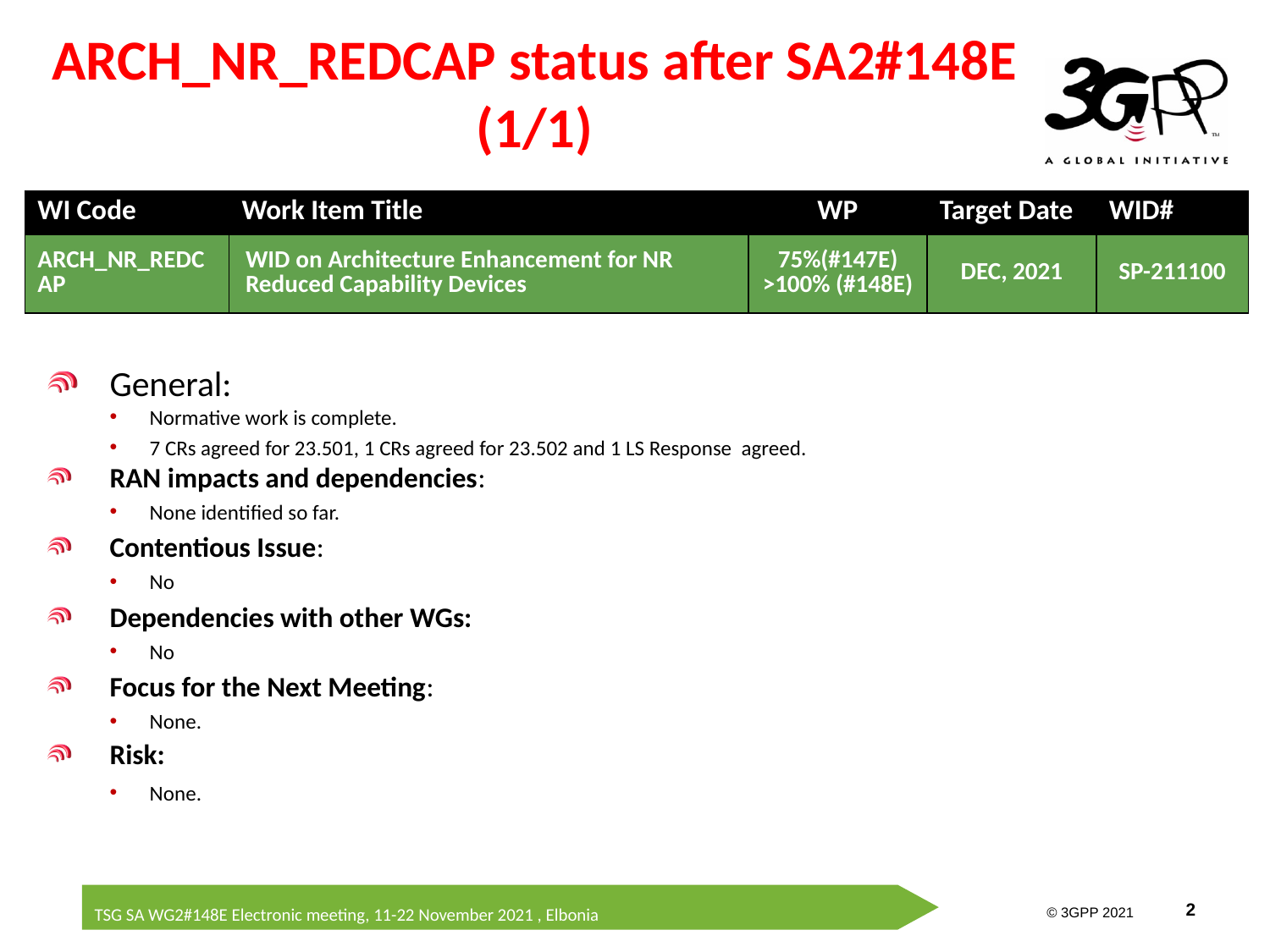

# ARCH_NR_REDCAP status after SA2#148E (1/1)
| WI Code | Work Item Title | WP | Target Date | WID# |
| --- | --- | --- | --- | --- |
| ARCH\_NR\_REDCAP | WID on Architecture Enhancement for NR Reduced Capability Devices | 75%(#147E) >100% (#148E) | DEC, 2021 | SP-211100 |
General:
Normative work is complete.
7 CRs agreed for 23.501, 1 CRs agreed for 23.502 and 1 LS Response  agreed.
RAN impacts and dependencies:
None identified so far.
Contentious Issue:
No
Dependencies with other WGs:
No
Focus for the Next Meeting:
None.
Risk:
None.